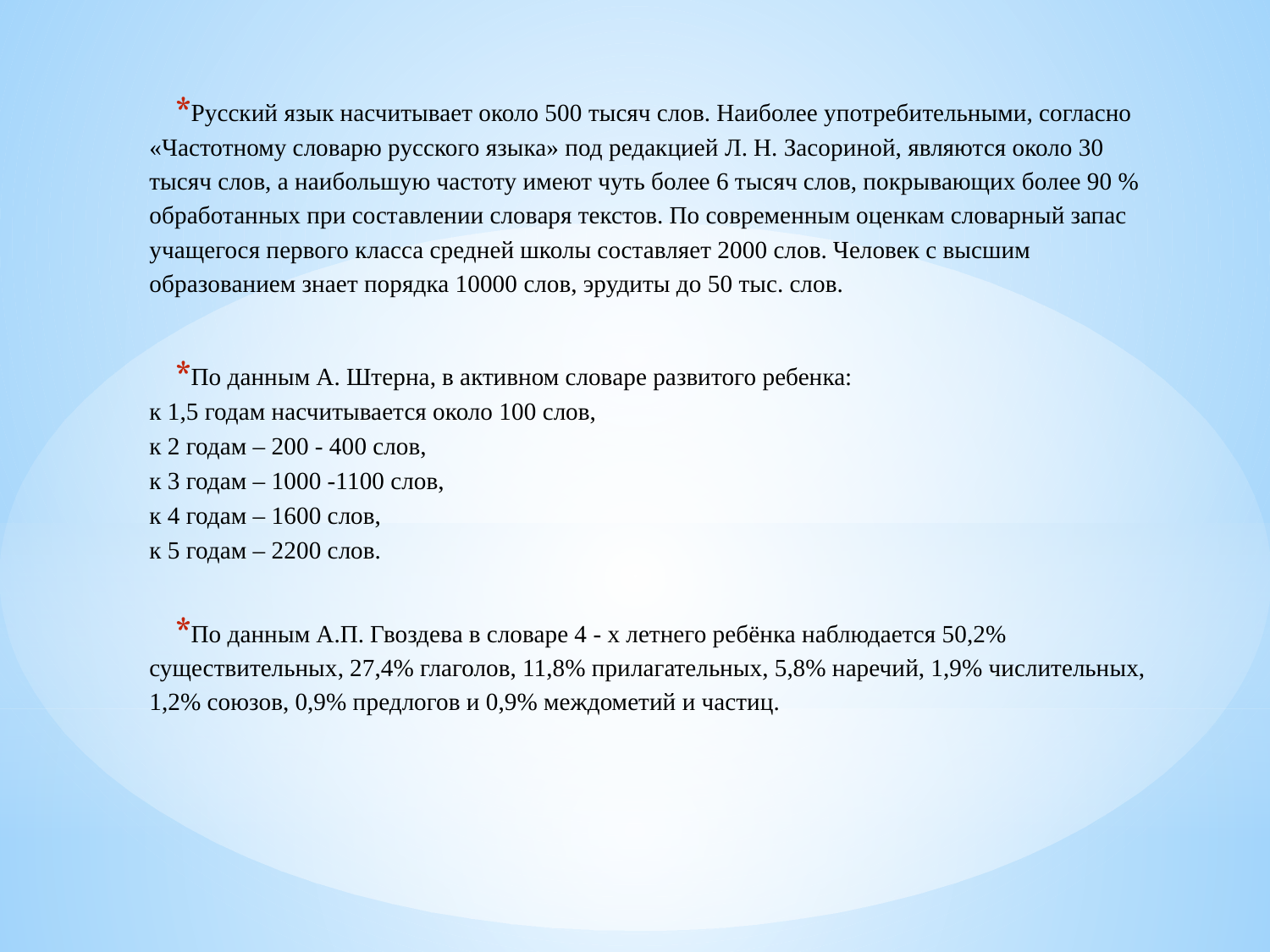

#
Русский язык насчитывает около 500 тысяч слов. Наиболее употребительными, согласно «Частотному словарю русского языка» под редакцией Л. Н. Засориной, являются около 30 тысяч слов, а наибольшую частоту имеют чуть более 6 тысяч слов, покрывающих более 90 % обработанных при составлении словаря текстов. По современным оценкам словарный запас учащегося первого класса средней школы составляет 2000 слов. Человек с высшим образованием знает порядка 10000 слов, эрудиты до 50 тыс. слов.

По данным А. Штерна, в активном словаре развитого ребенка:
к 1,5 годам насчитывается около 100 слов,
к 2 годам – 200 - 400 слов,
к 3 годам – 1000 -1100 слов,
к 4 годам – 1600 слов,
к 5 годам – 2200 слов.

По данным А.П. Гвоздева в словаре 4 - х летнего ребёнка наблюдается 50,2% существительных, 27,4% глаголов, 11,8% прилагательных, 5,8% наречий, 1,9% числительных, 1,2% союзов, 0,9% предлогов и 0,9% междометий и частиц.